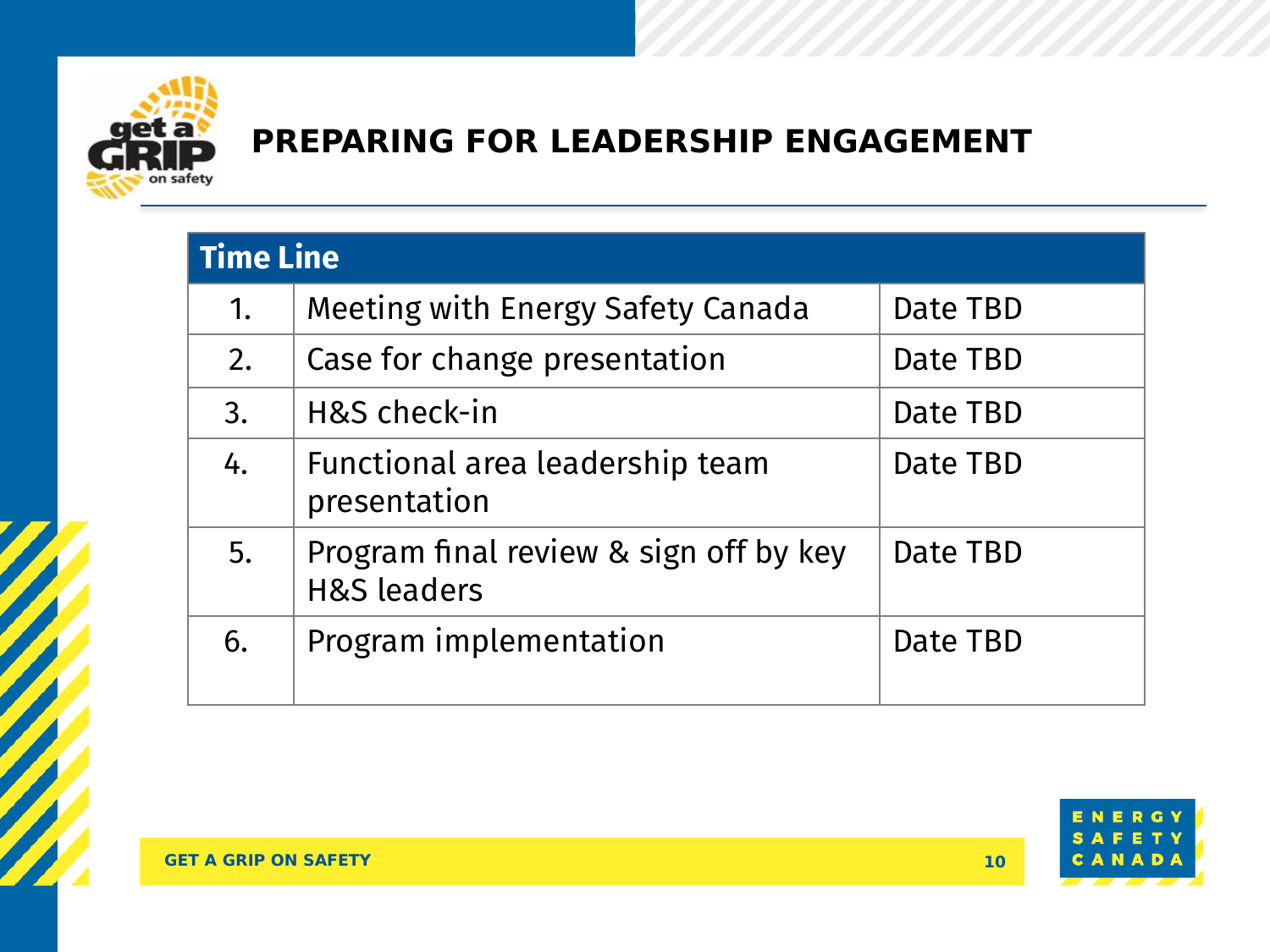

# Preparing for Leadership engagement
| Time Line |  |  |
| --- | --- | --- |
| 1. | Meeting with Energy Safety Canada | Date TBD |
| 2. | Case for change presentation | Date TBD |
| 3. | H&S check-in | Date TBD |
| 4. | Functional area leadership team presentation | Date TBD |
| 5. | Program final review & sign off by key H&S leaders | Date TBD |
| 6. | Program implementation | Date TBD |
Get a Grip on Safety
10